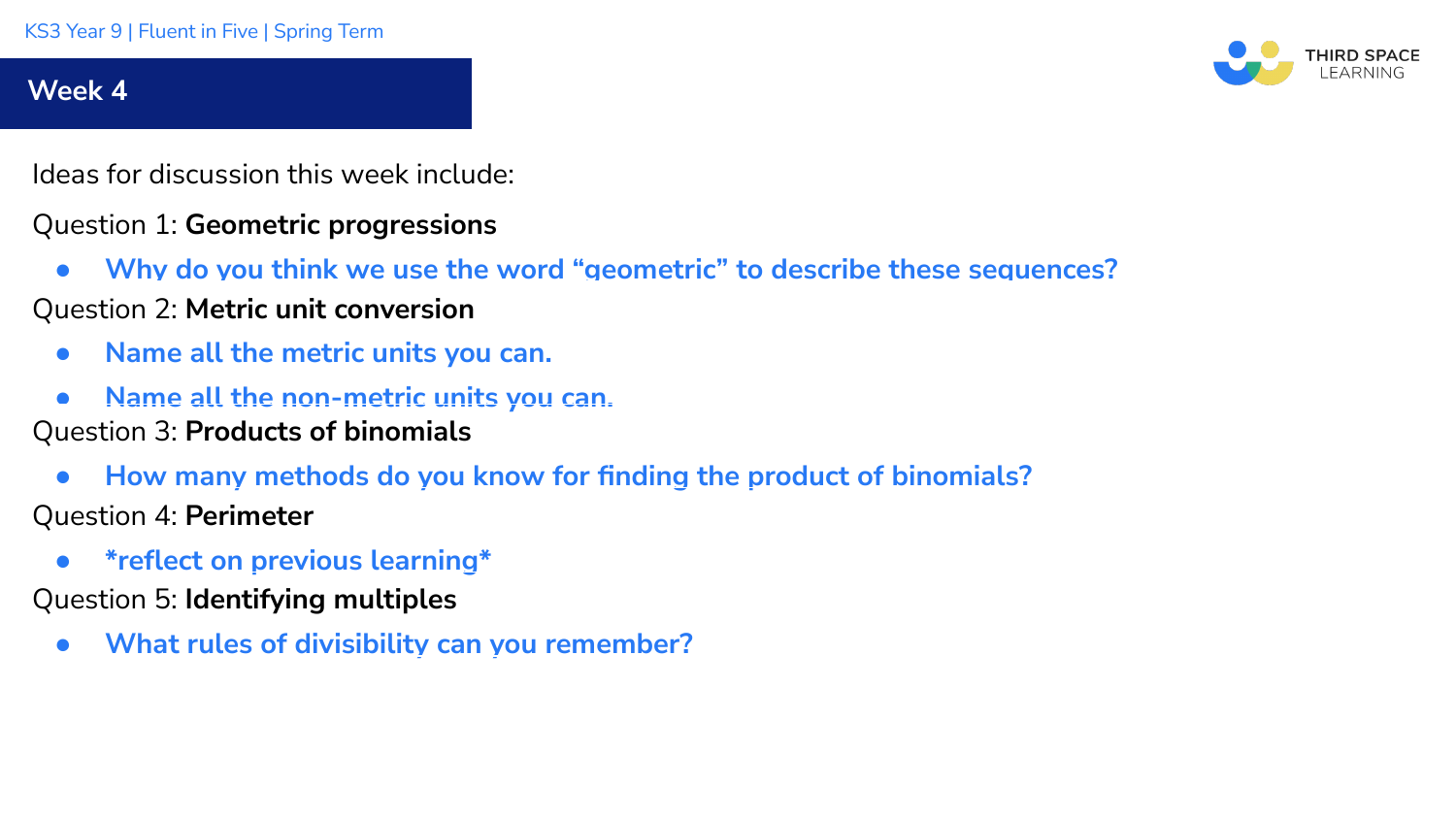

Week 4
| Ideas for discussion this week include: |
| --- |
| Question 1: Geometric progressions Why do you think we use the word “geometric” to describe these sequences? |
| Question 2: Metric unit conversion Name all the metric units you can. Name all the non-metric units you can. |
| Question 3: Products of binomials How many methods do you know for finding the product of binomials? |
| Question 4: Perimeter \*reflect on previous learning\* |
| Question 5: Identifying multiples What rules of divisibility can you remember? |